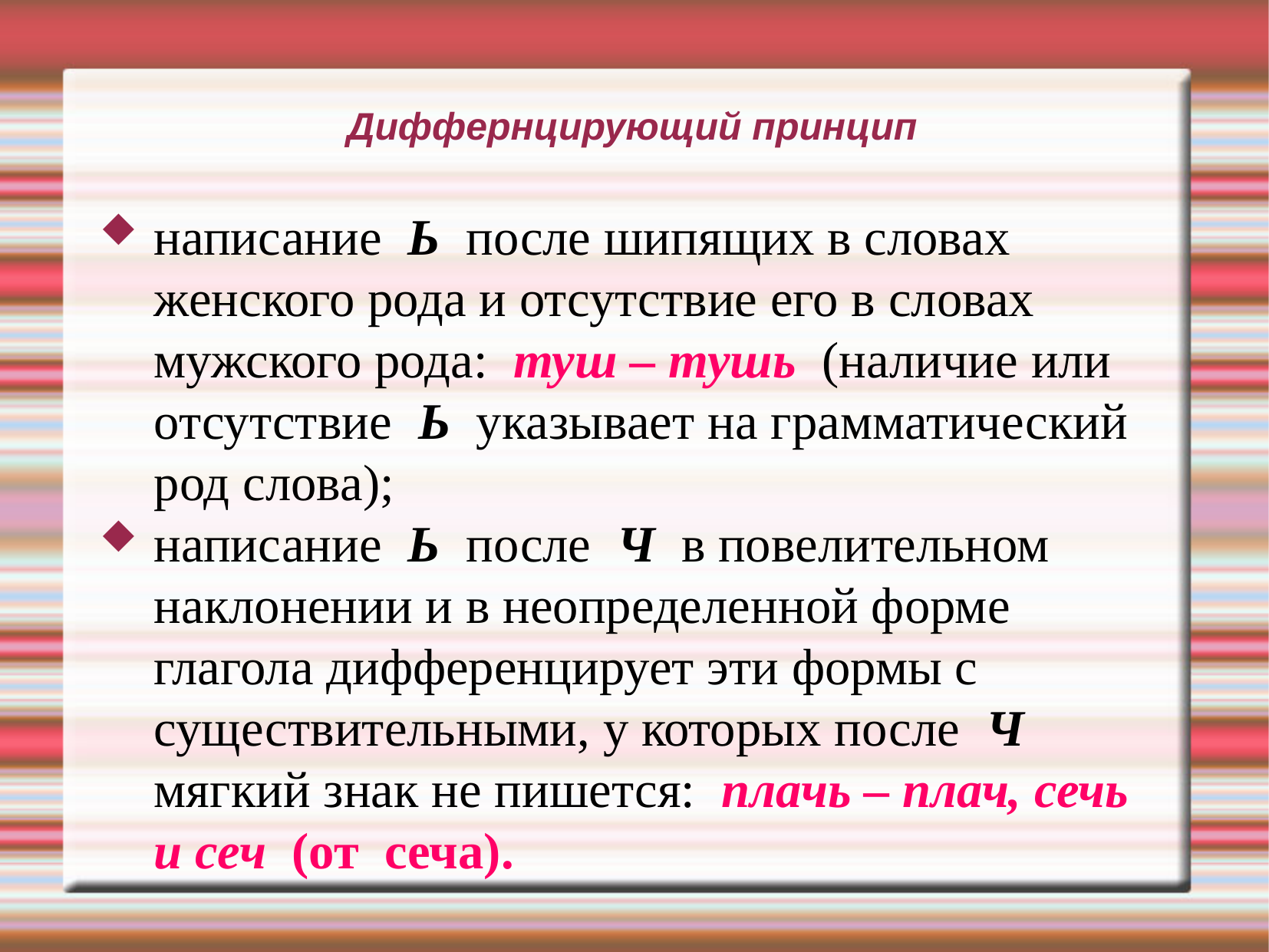

Диффернцирующий принцип
написание  Ь  после шипящих в словах женского рода и отсутствие его в словах мужского рода:  туш – тушь  (наличие или отсутствие  Ь  указывает на грамматический род слова);
написание  Ь  после  Ч  в повелительном наклонении и в неопределенной форме глагола дифференцирует эти формы с существительными, у которых после  Ч  мягкий знак не пишется:  плачь – плач, сечь и сеч  (от  сеча).